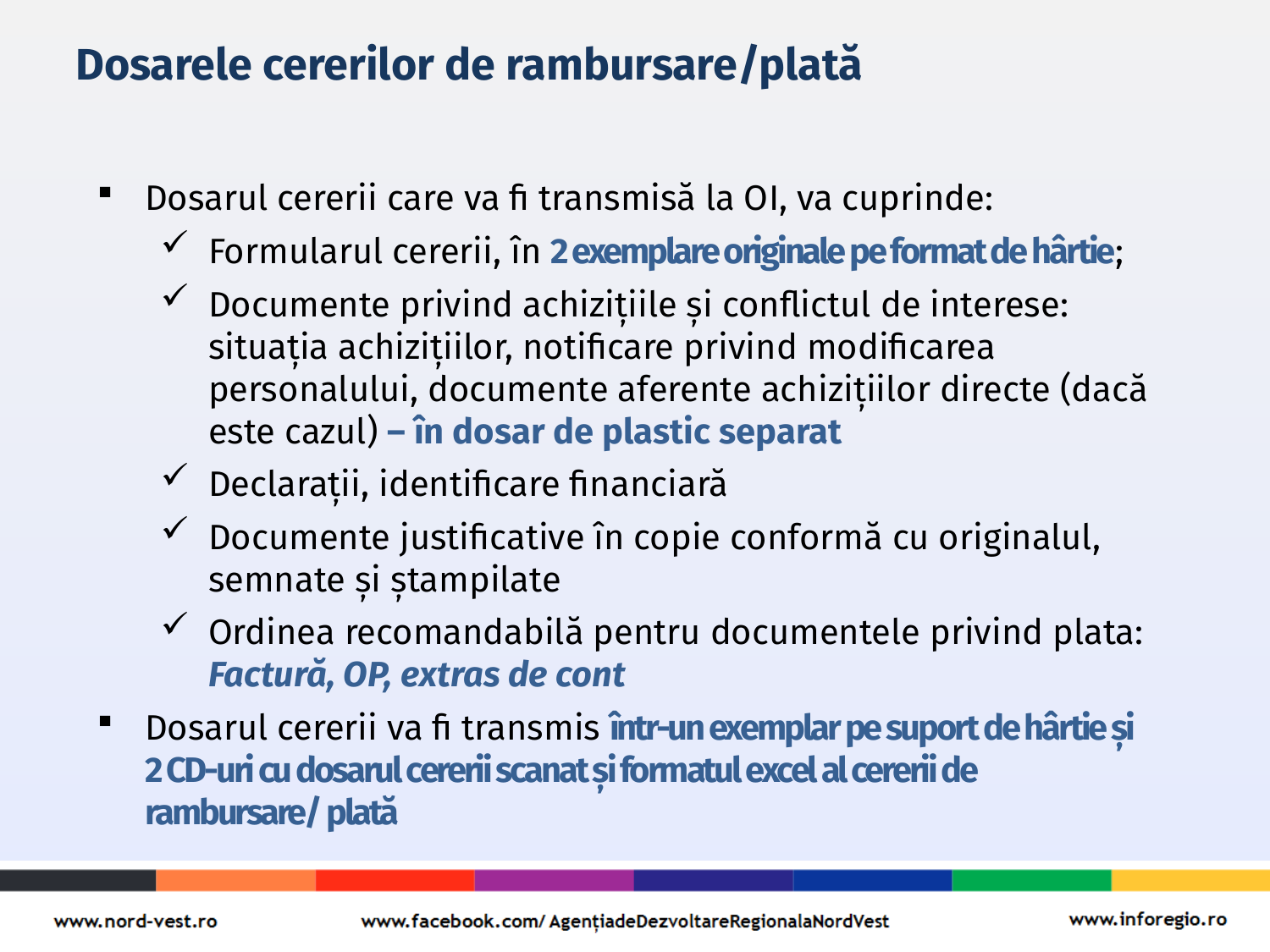

# Dosarele cererilor de rambursare/plată
Dosarul cererii care va fi transmisă la OI, va cuprinde:
Formularul cererii, în 2 exemplare originale pe format de hârtie;
Documente privind achizițiile și conflictul de interese: situația achizițiilor, notificare privind modificarea personalului, documente aferente achizițiilor directe (dacă este cazul) – în dosar de plastic separat
Declarații, identificare financiară
Documente justificative în copie conformă cu originalul, semnate și ștampilate
Ordinea recomandabilă pentru documentele privind plata: Factură, OP, extras de cont
Dosarul cererii va fi transmis într-un exemplar pe suport de hârtie și 2 CD-uri cu dosarul cererii scanat și formatul excel al cererii de rambursare/ plată